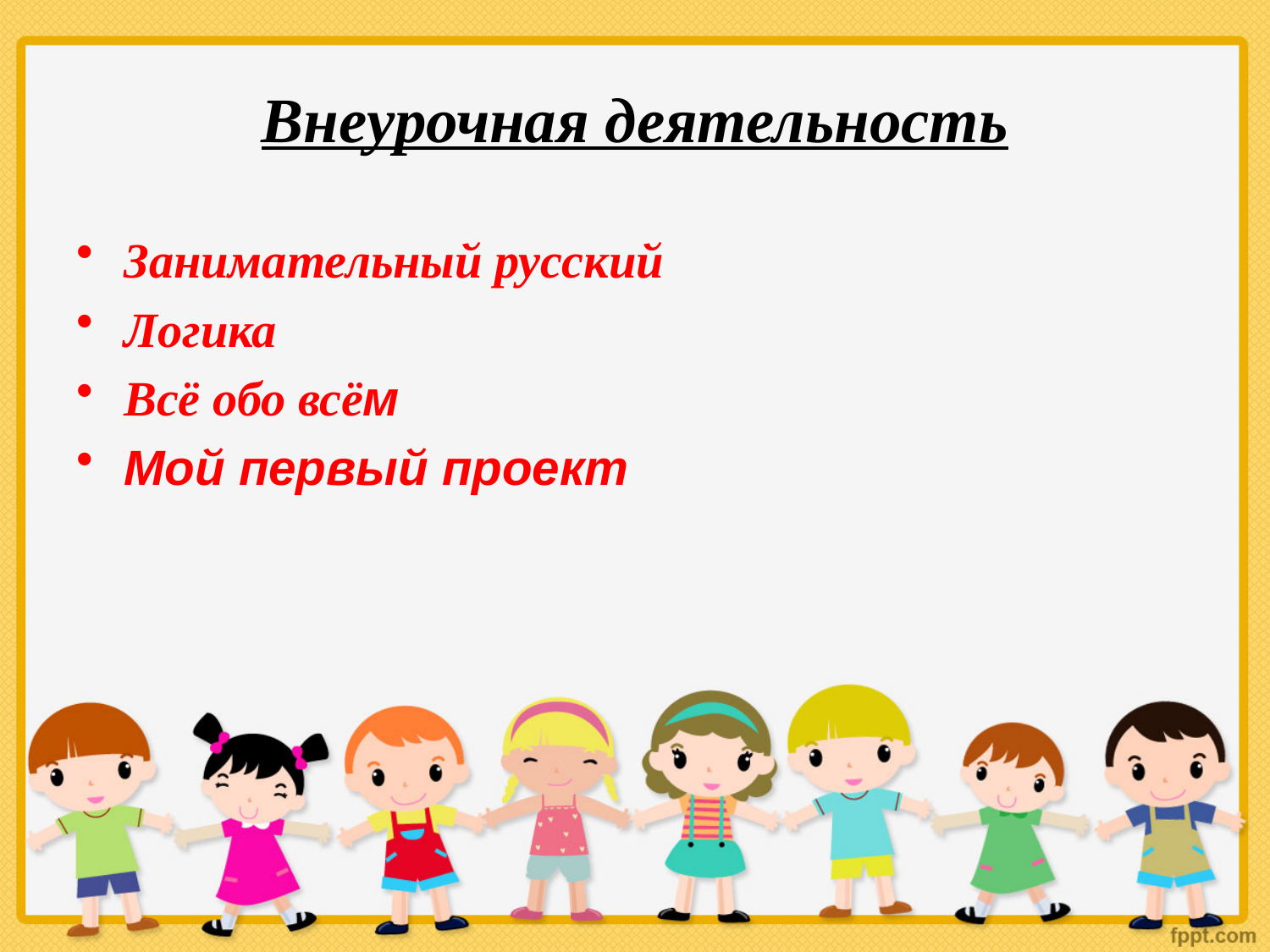

# Внеурочная деятельность
Занимательный русский
Логика
Всё обо всём
Мой первый проект